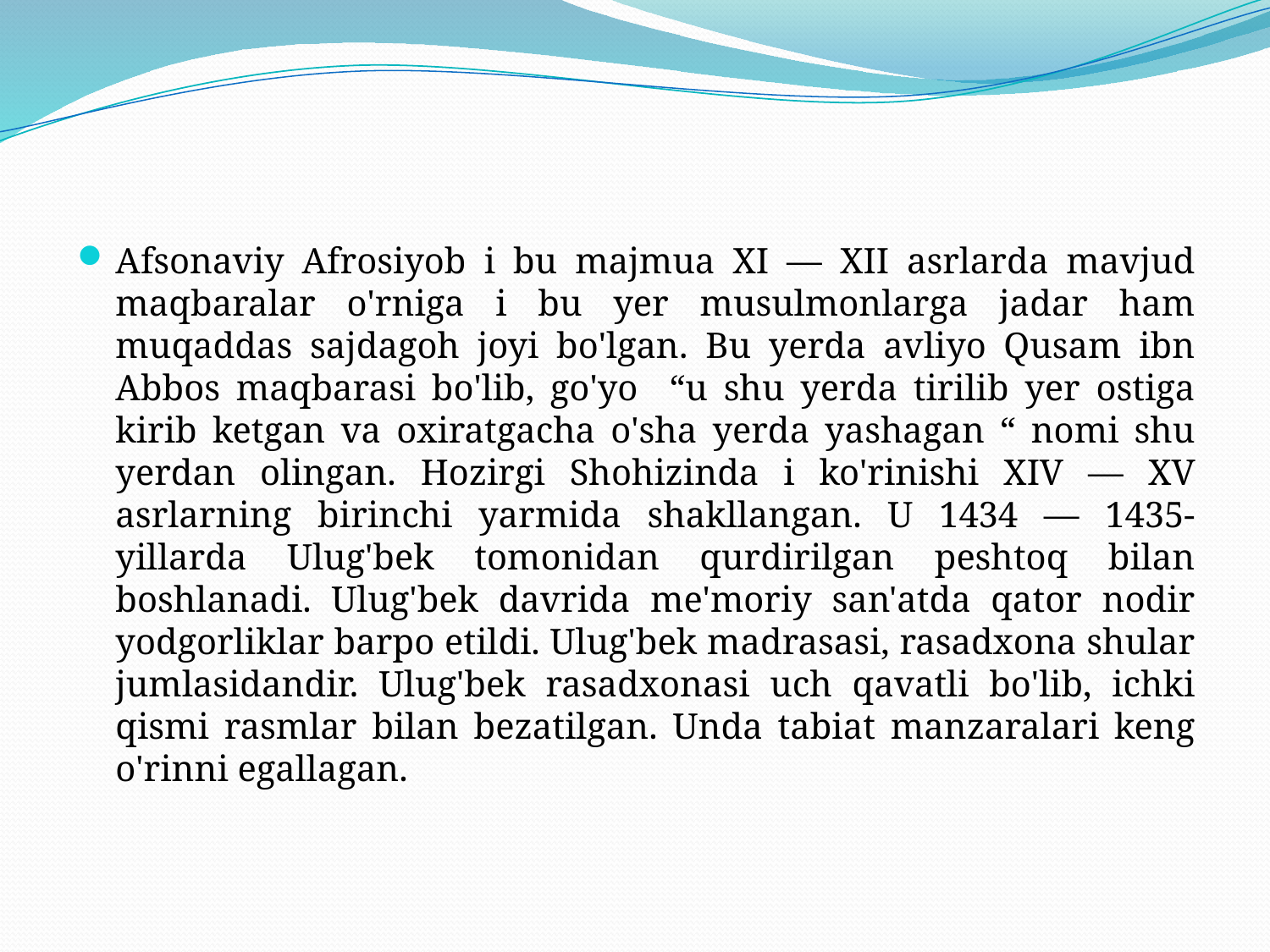

Afsonaviy Afrosiyob i bu majmua XI — XII asrlarda mavjud maqbaralar o'rniga i bu yer musulmonlarga jadar ham muqaddas sajdagoh joyi bo'lgan. Bu yerda avliyo Qusam ibn Abbos maqbarasi bo'lib, go'yo  “u shu yerda tirilib yer ostiga kirib ketgan va oxiratgacha o'sha yerda yashagan “ nomi shu yerdan olingan. Hozirgi Shohizinda i ko'rinishi XIV — XV asrlarning birinchi yarmida shakllangan. U 1434 — 1435-yillarda Ulug'bek tomonidan qurdirilgan peshtoq bilan boshlanadi. Ulug'bek davrida me'moriy san'atda qator nodir yodgorliklar barpo etildi. Ulug'bek madrasasi, rasadxona shular jumlasidandir. Ulug'bek rasadxonasi uch qavatli bo'lib, ichki qismi rasmlar bilan bezatilgan. Unda tabiat manzaralari keng o'rinni egallagan.